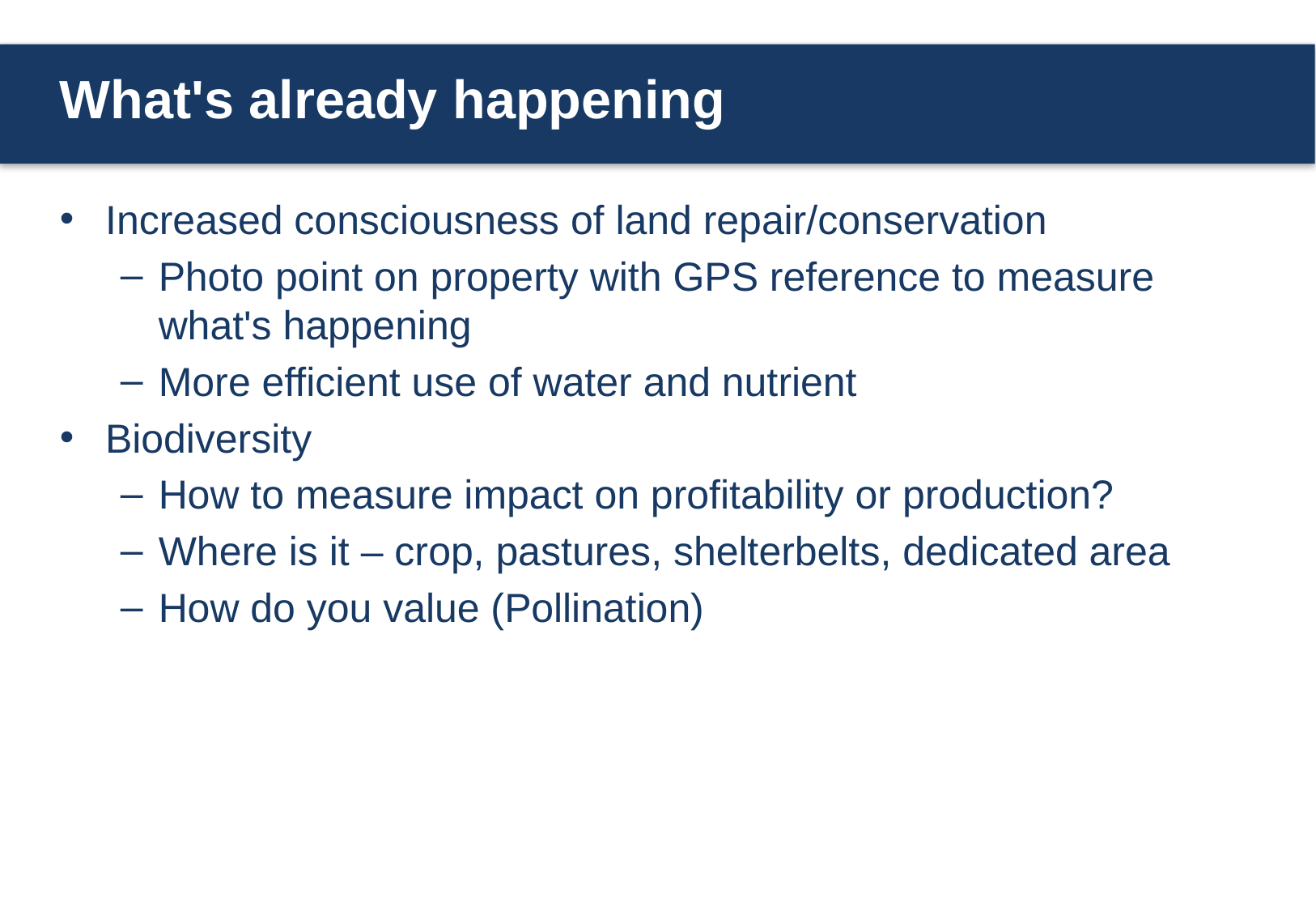

# What's already happening
Increased consciousness of land repair/conservation
Photo point on property with GPS reference to measure what's happening
More efficient use of water and nutrient
Biodiversity
How to measure impact on profitability or production?
Where is it – crop, pastures, shelterbelts, dedicated area
How do you value (Pollination)